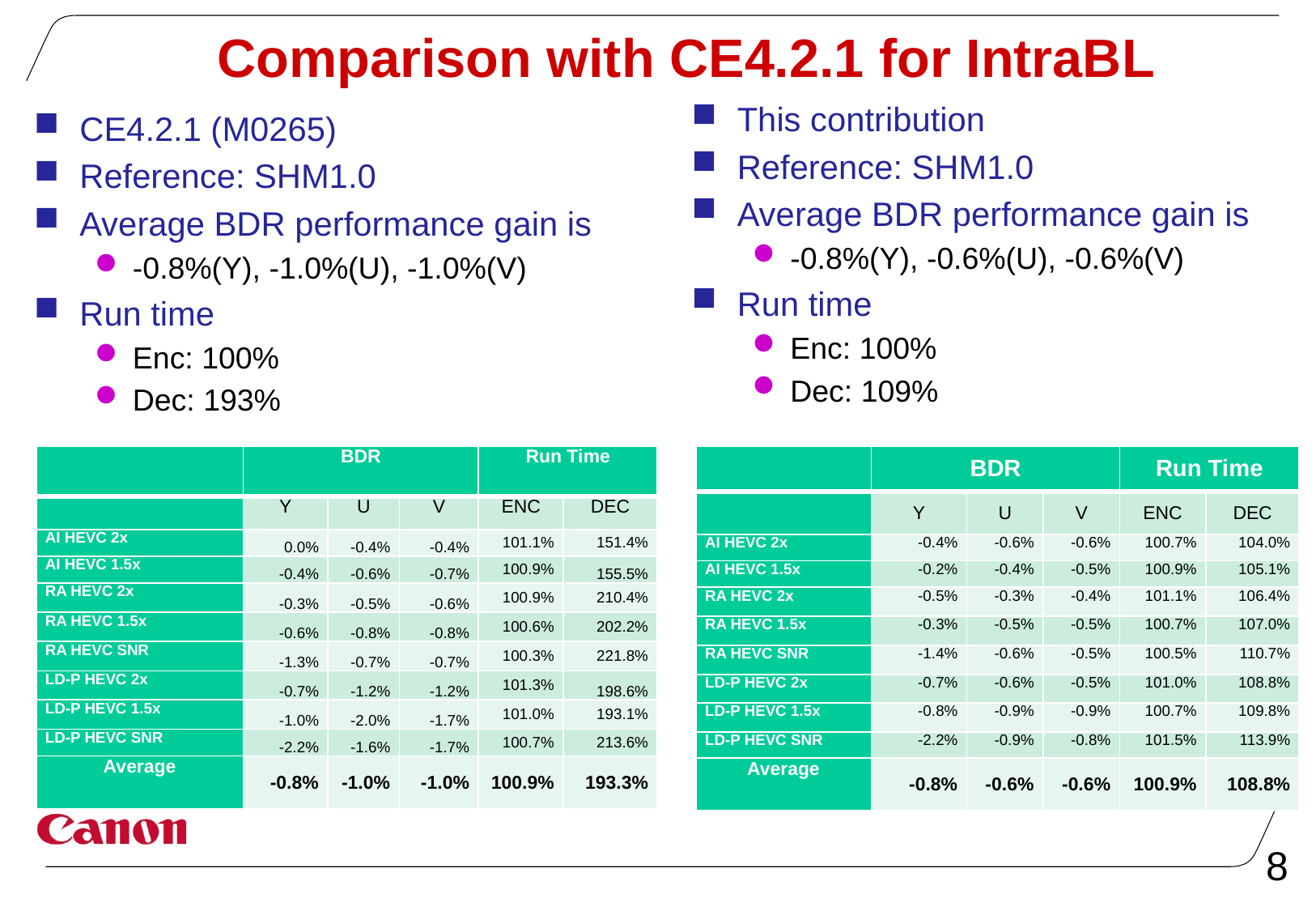

# Comparison with CE4.2.1 for IntraBL
This contribution
Reference: SHM1.0
Average BDR performance gain is
-0.8%(Y), -0.6%(U), -0.6%(V)
Run time
Enc: 100%
Dec: 109%

CE4.2.1 (M0265)
Reference: SHM1.0
Average BDR performance gain is
-0.8%(Y), -1.0%(U), -1.0%(V)
Run time
Enc: 100%
Dec: 193%

|  | BDR |  |  | Run Time |  |
| --- | --- | --- | --- | --- | --- |
|  | Y | U | V | ENC | DEC |
| AI HEVC 2x | 0.0% | -0.4% | -0.4% | 101.1% | 151.4% |
| AI HEVC 1.5x | -0.4% | -0.6% | -0.7% | 100.9% | 155.5% |
| RA HEVC 2x | -0.3% | -0.5% | -0.6% | 100.9% | 210.4% |
| RA HEVC 1.5x | -0.6% | -0.8% | -0.8% | 100.6% | 202.2% |
| RA HEVC SNR | -1.3% | -0.7% | -0.7% | 100.3% | 221.8% |
| LD-P HEVC 2x | -0.7% | -1.2% | -1.2% | 101.3% | 198.6% |
| LD-P HEVC 1.5x | -1.0% | -2.0% | -1.7% | 101.0% | 193.1% |
| LD-P HEVC SNR | -2.2% | -1.6% | -1.7% | 100.7% | 213.6% |
| Average | -0.8% | -1.0% | -1.0% | 100.9% | 193.3% |
|  | BDR |  |  | Run Time |  |
| --- | --- | --- | --- | --- | --- |
|  | Y | U | V | ENC | DEC |
| AI HEVC 2x | -0.4% | -0.6% | -0.6% | 100.7% | 104.0% |
| AI HEVC 1.5x | -0.2% | -0.4% | -0.5% | 100.9% | 105.1% |
| RA HEVC 2x | -0.5% | -0.3% | -0.4% | 101.1% | 106.4% |
| RA HEVC 1.5x | -0.3% | -0.5% | -0.5% | 100.7% | 107.0% |
| RA HEVC SNR | -1.4% | -0.6% | -0.5% | 100.5% | 110.7% |
| LD-P HEVC 2x | -0.7% | -0.6% | -0.5% | 101.0% | 108.8% |
| LD-P HEVC 1.5x | -0.8% | -0.9% | -0.9% | 100.7% | 109.8% |
| LD-P HEVC SNR | -2.2% | -0.9% | -0.8% | 101.5% | 113.9% |
| Average | -0.8% | -0.6% | -0.6% | 100.9% | 108.8% |
8